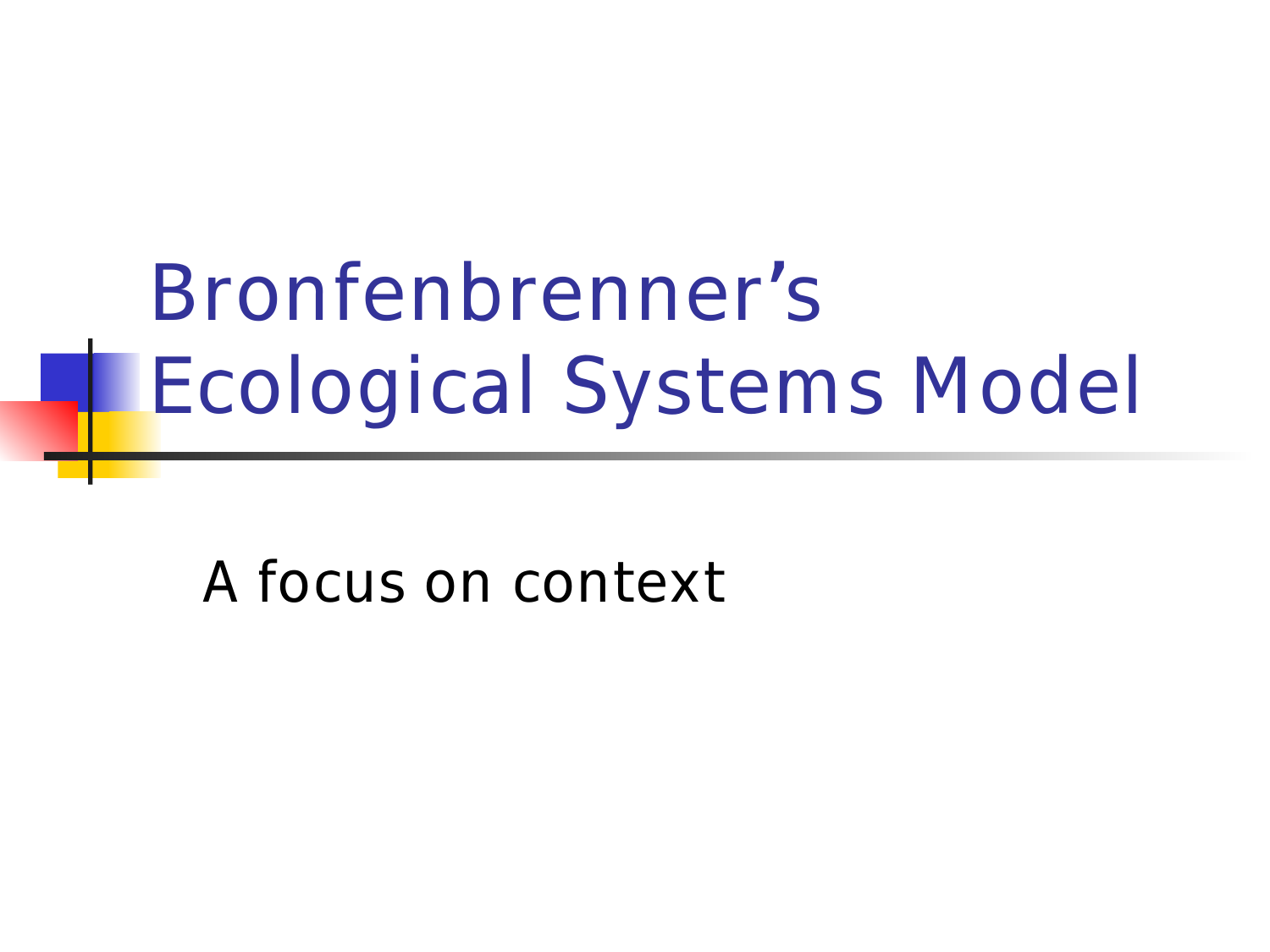

# Bronfenbrenner’s  Ecological Systems Model
A focus on context